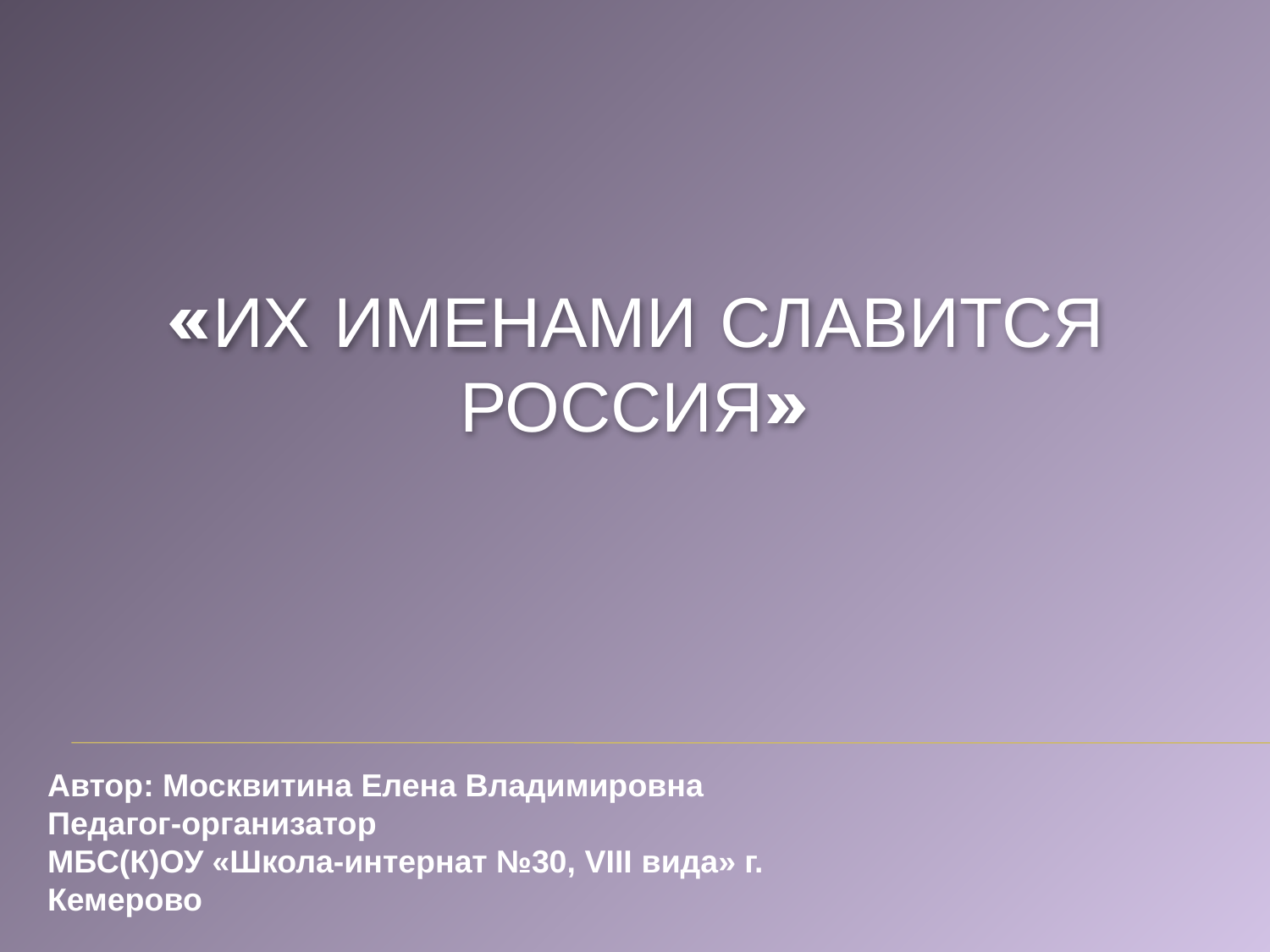

# «Их именами славится Россия»

Автор: Москвитина Елена Владимировна
Педагог-организатор
МБС(К)ОУ «Школа-интернат №30, VIII вида» г. Кемерово